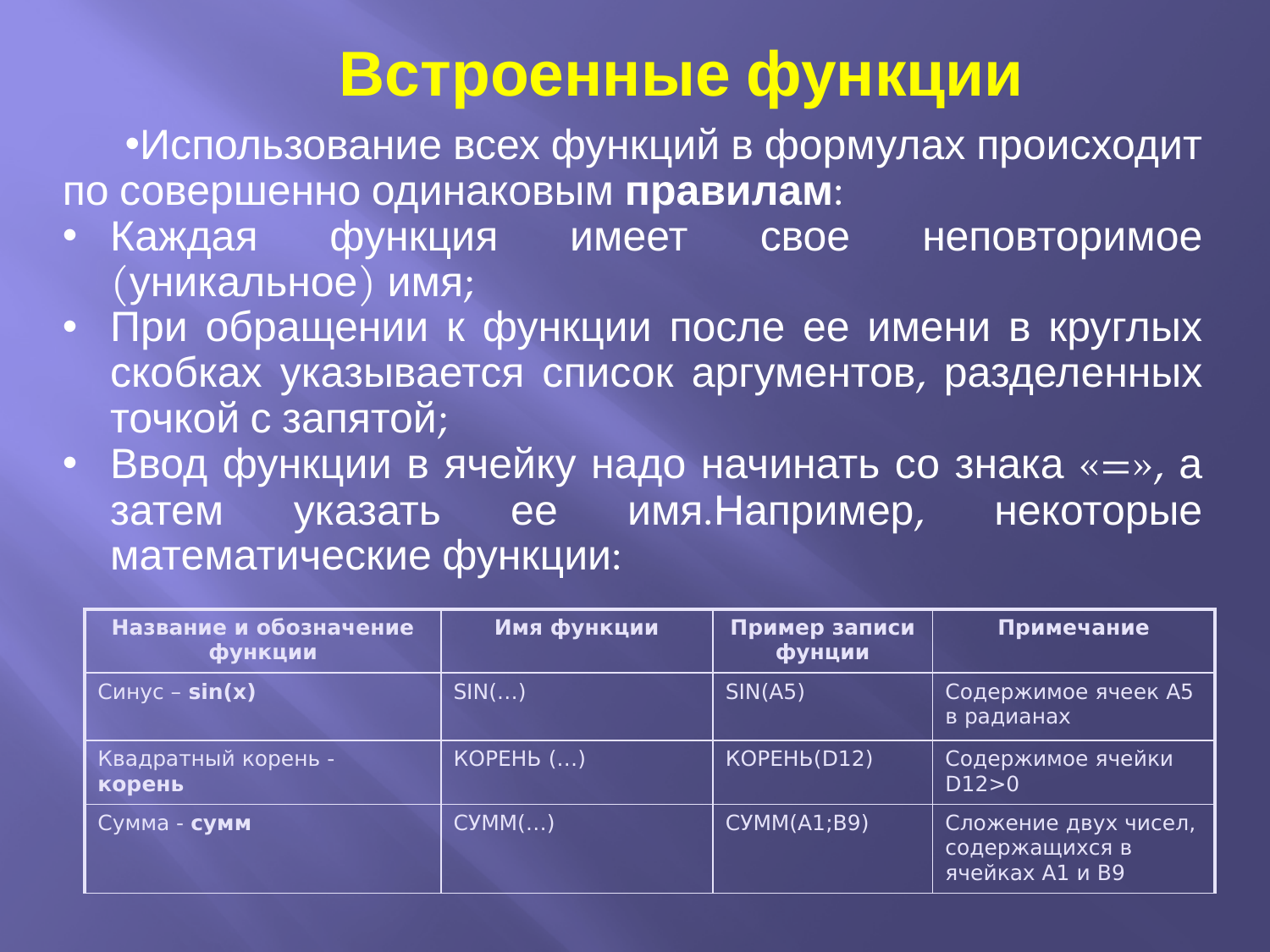

Встроенные функции
Использование всех функций в формулах происходит по совершенно одинаковым правилам:
Каждая функция имеет свое неповторимое (уникальное) имя;
При обращении к функции после ее имени в круглых скобках указывается список аргументов, разделенных точкой с запятой;
Ввод функции в ячейку надо начинать со знака «=», а затем указать ее имя.Например, некоторые математические функции:
| Название и обозначение функции | Имя функции | Пример записи фунции | Примечание |
| --- | --- | --- | --- |
| Синус – sin(x) | SIN(…) | SIN(А5) | Содержимое ячеек А5 в радианах |
| Квадратный корень - корень | КОРЕНЬ (…) | КОРЕНЬ(D12) | Содержимое ячейки D12>0 |
| Сумма - сумм | СУММ(…) | СУММ(А1;В9) | Сложение двух чисел, содержащихся в ячейках А1 и В9 |